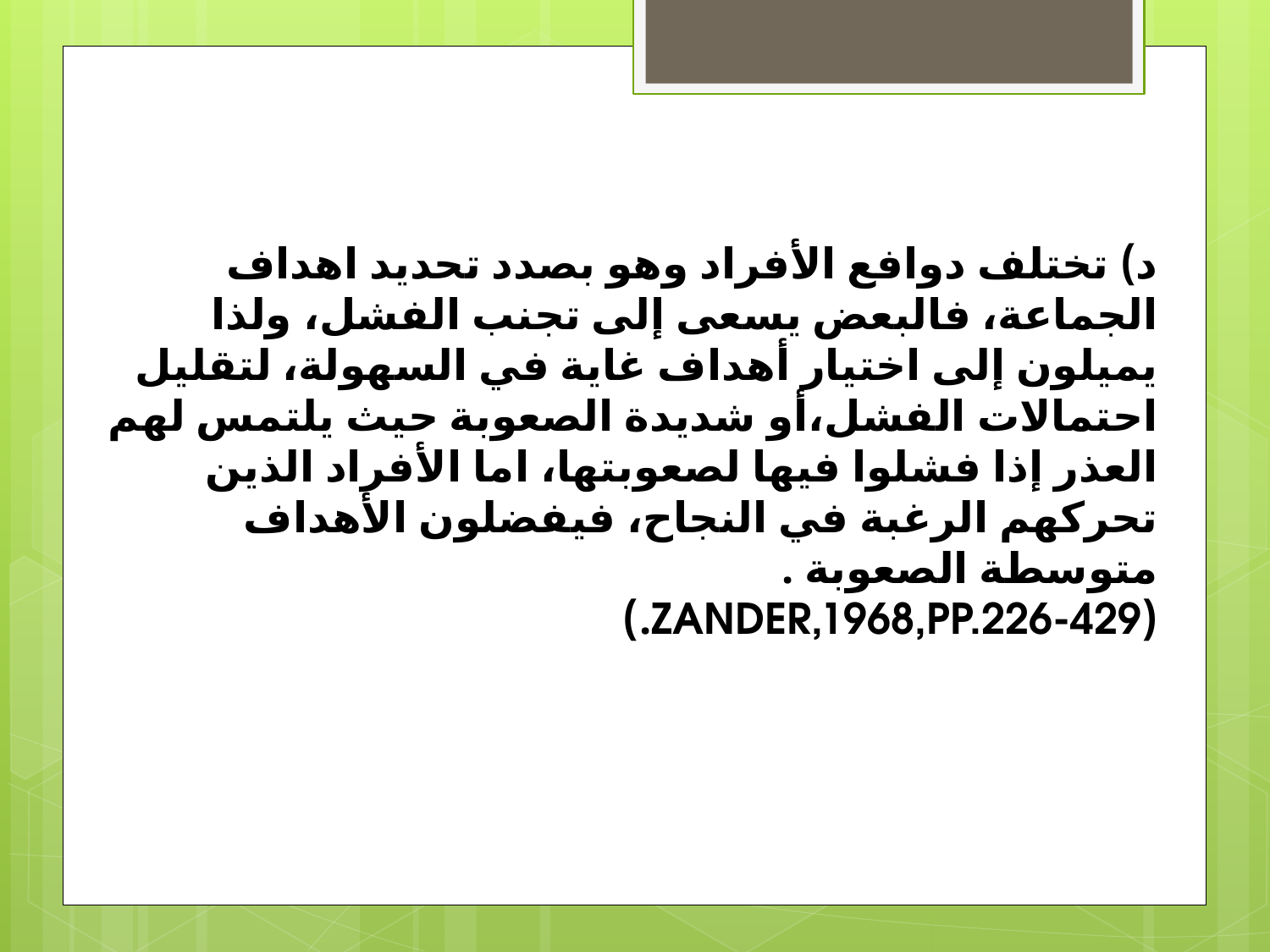

د) تختلف دوافع الأفراد وهو بصدد تحديد اهداف الجماعة، فالبعض يسعى إلى تجنب الفشل، ولذا يميلون إلى اختيار أهداف غاية في السهولة، لتقليل احتمالات الفشل،أو شديدة الصعوبة حيث يلتمس لهم العذر إذا فشلوا فيها لصعوبتها، اما الأفراد الذين تحركهم الرغبة في النجاح، فيفضلون الأهداف متوسطة الصعوبة .
(ZANDER,1968,PP.226-429.)